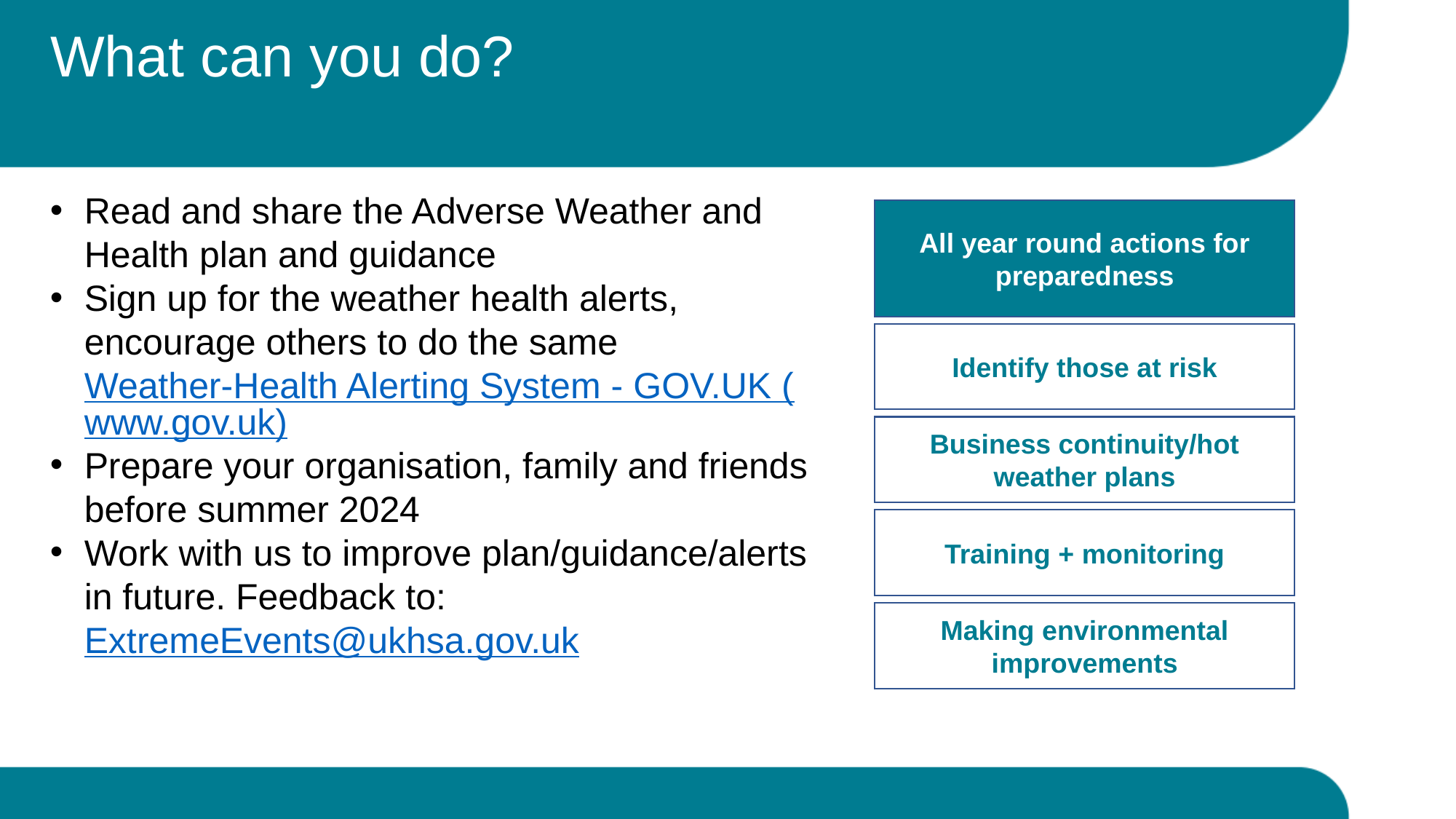

# What can you do?
Read and share the Adverse Weather and Health plan and guidance
Sign up for the weather health alerts, encourage others to do the same Weather-Health Alerting System - GOV.UK (www.gov.uk)
Prepare your organisation, family and friends before summer 2024
Work with us to improve plan/guidance/alerts in future. Feedback to: ExtremeEvents@ukhsa.gov.uk

All year round actions for preparedness
Identify those at risk
Business continuity/hot weather plans
Training + monitoring
Making environmental improvements